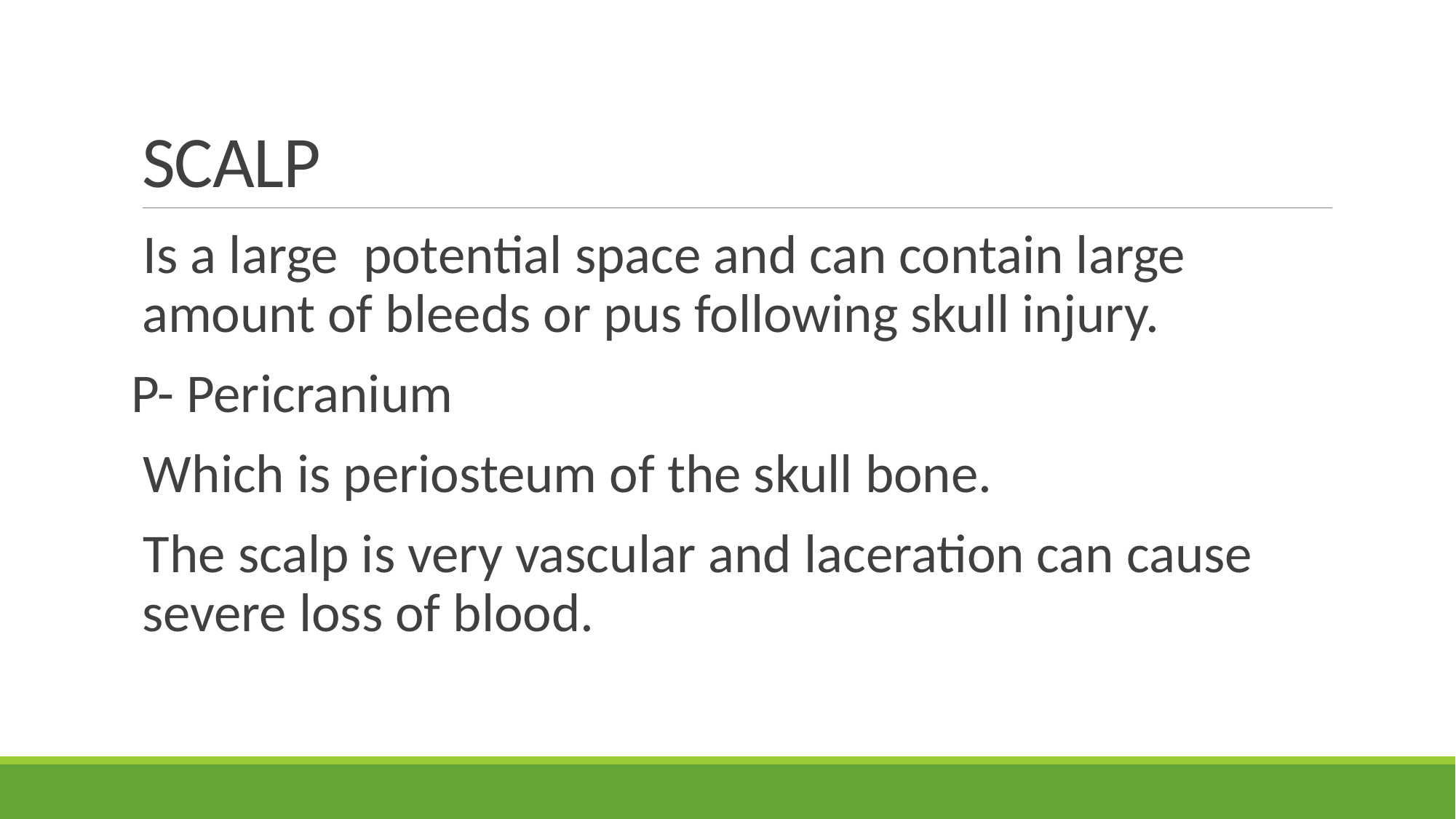

# SCALP
Is a large  potential space and can contain large amount of bleeds or pus following skull injury.
P- Pericranium
Which is periosteum of the skull bone.
The scalp is very vascular and laceration can cause severe loss of blood.